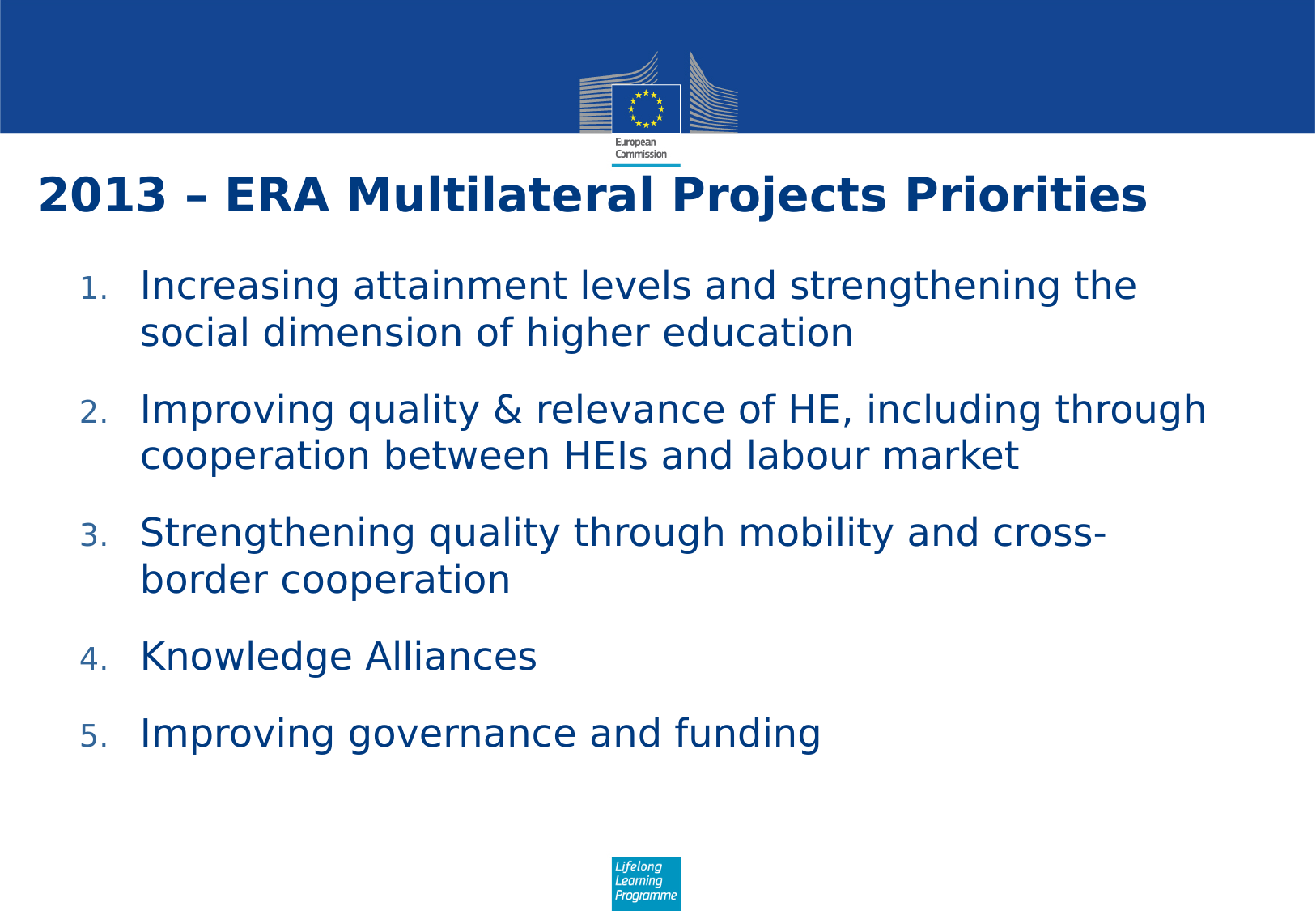

# 2013 – ERA Multilateral Projects Priorities
Increasing attainment levels and strengthening the social dimension of higher education
Improving quality & relevance of HE, including through cooperation between HEIs and labour market
Strengthening quality through mobility and cross-border cooperation
Knowledge Alliances
Improving governance and funding